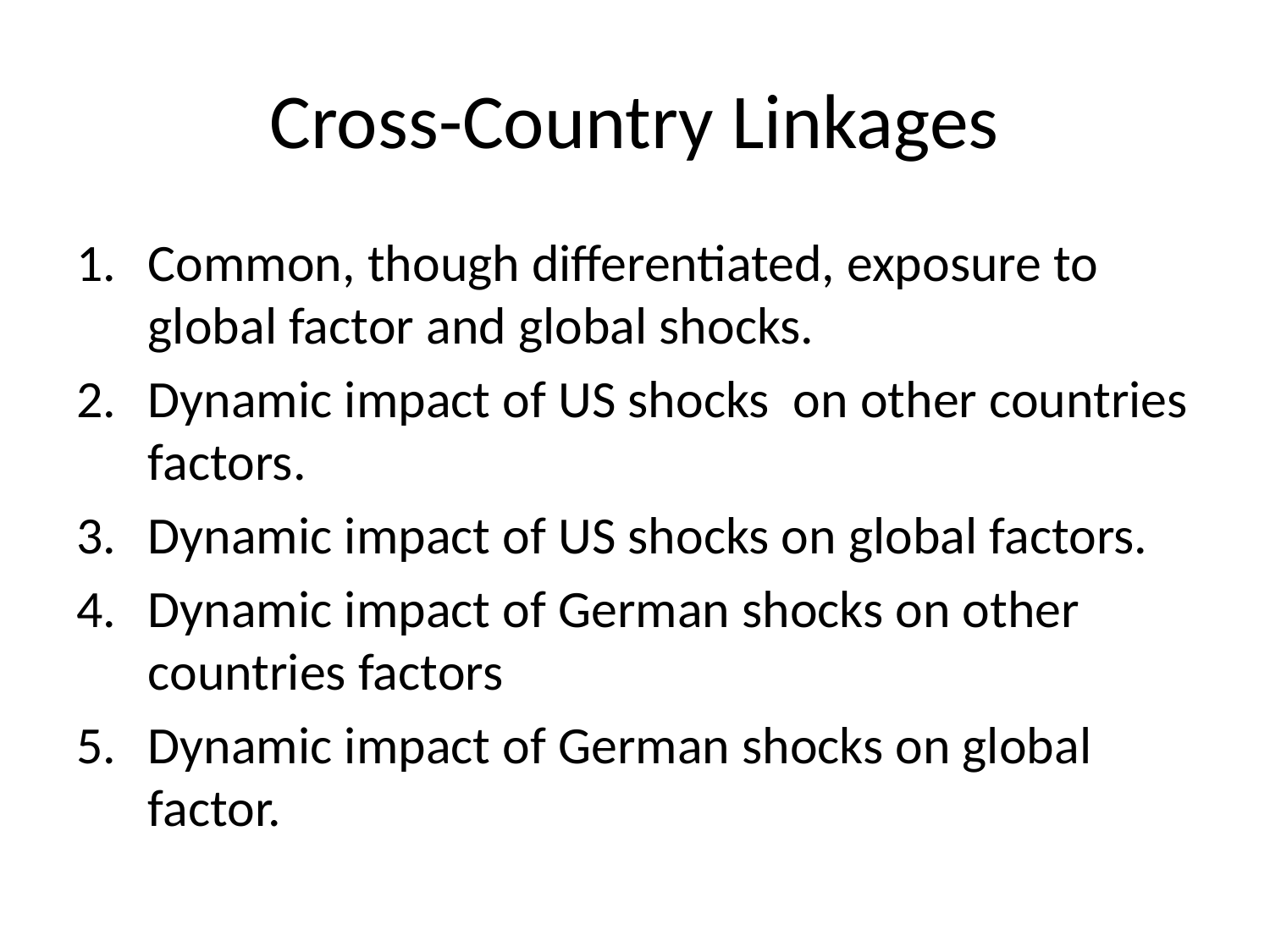

# Cross-Country Linkages
Common, though differentiated, exposure to global factor and global shocks.
Dynamic impact of US shocks  on other countries factors.
Dynamic impact of US shocks on global factors.
Dynamic impact of German shocks on other countries factors
Dynamic impact of German shocks on global factor.